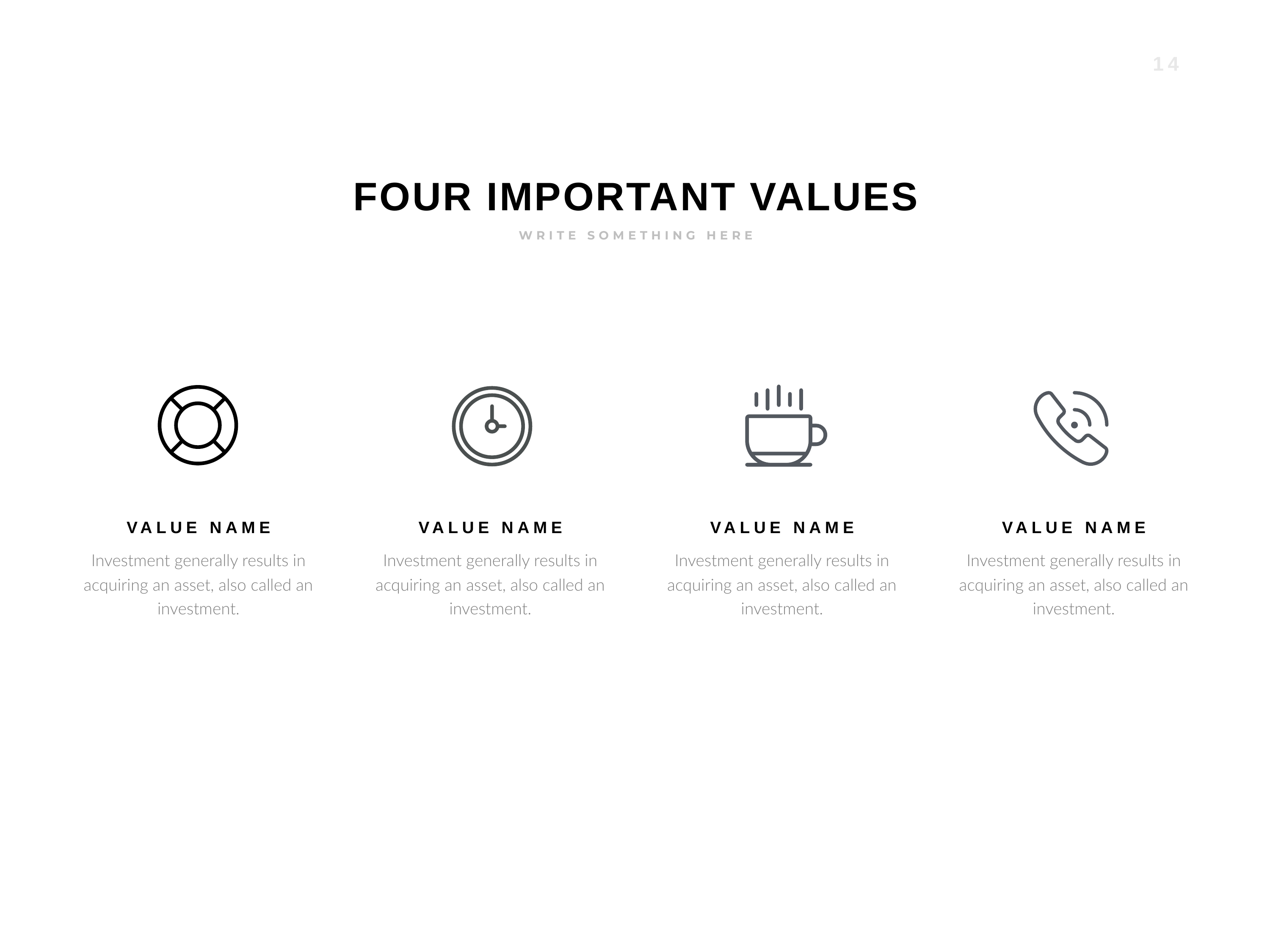

FOUR IMPORTANT VALUES
WRITE SOMETHING HERE

VALUE NAME
VALUE NAME
VALUE NAME
VALUE NAME
Investment generally results in acquiring an asset, also called an investment.
Investment generally results in acquiring an asset, also called an investment.
Investment generally results in acquiring an asset, also called an investment.
Investment generally results in acquiring an asset, also called an investment.